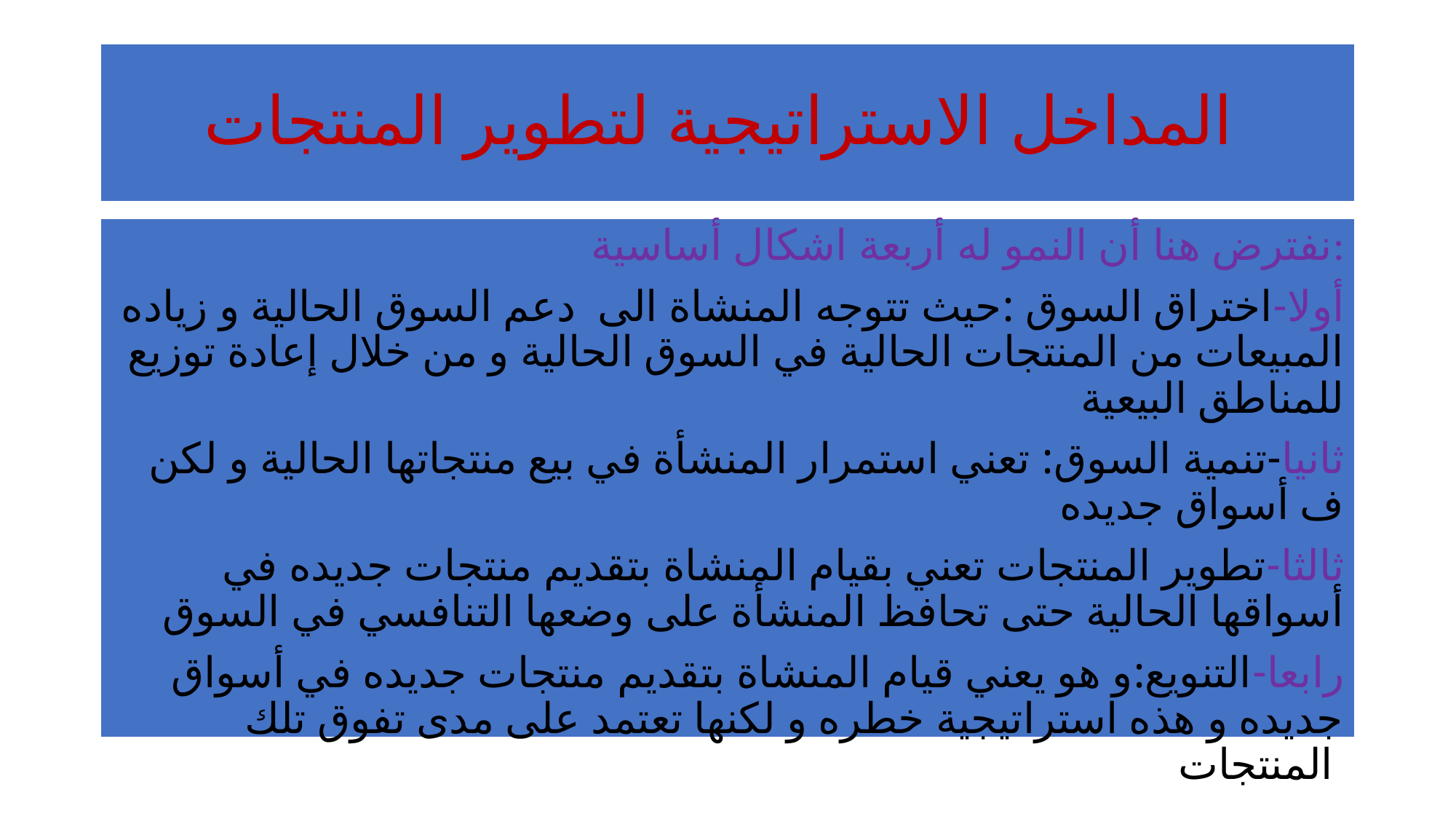

# المداخل الاستراتيجية لتطوير المنتجات
نفترض هنا أن النمو له أربعة اشكال أساسية:
أولا-اختراق السوق :حيث تتوجه المنشاة الى  دعم السوق الحالية و زياده المبيعات من المنتجات الحالية في السوق الحالية و من خلال إعادة توزيع للمناطق البيعية
ثانيا-تنمية السوق: تعني استمرار المنشأة في بيع منتجاتها الحالية و لكن ف أسواق جديده
ثالثا-تطوير المنتجات تعني بقيام المنشاة بتقديم منتجات جديده في أسواقها الحالية حتى تحافظ المنشأة على وضعها التنافسي في السوق
رابعا-التنويع:و هو يعني قيام المنشاة بتقديم منتجات جديده في أسواق جديده و هذه استراتيجية خطره و لكنها تعتمد على مدى تفوق تلك المنتجات